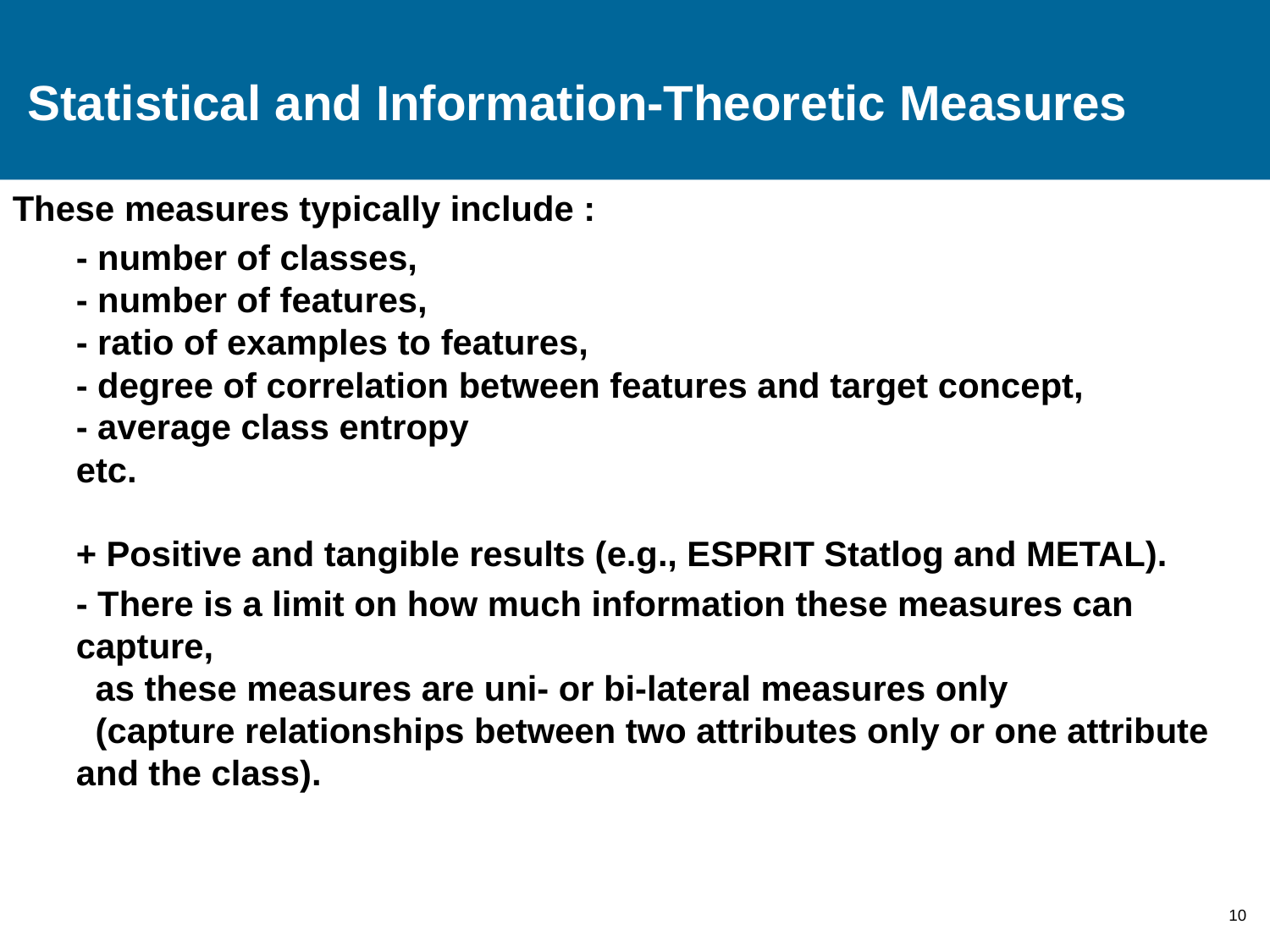

# Statistical and Information-Theoretic Measures
These measures typically include :
- number of classes,
- number of features,
- ratio of examples to features,
- degree of correlation between features and target concept,
- average class entropy
etc.

+ Positive and tangible results (e.g., ESPRIT Statlog and METAL).
- There is a limit on how much information these measures can capture,
  as these measures are uni- or bi-lateral measures only
  (capture relationships between two attributes only or one attribute and the class).
10